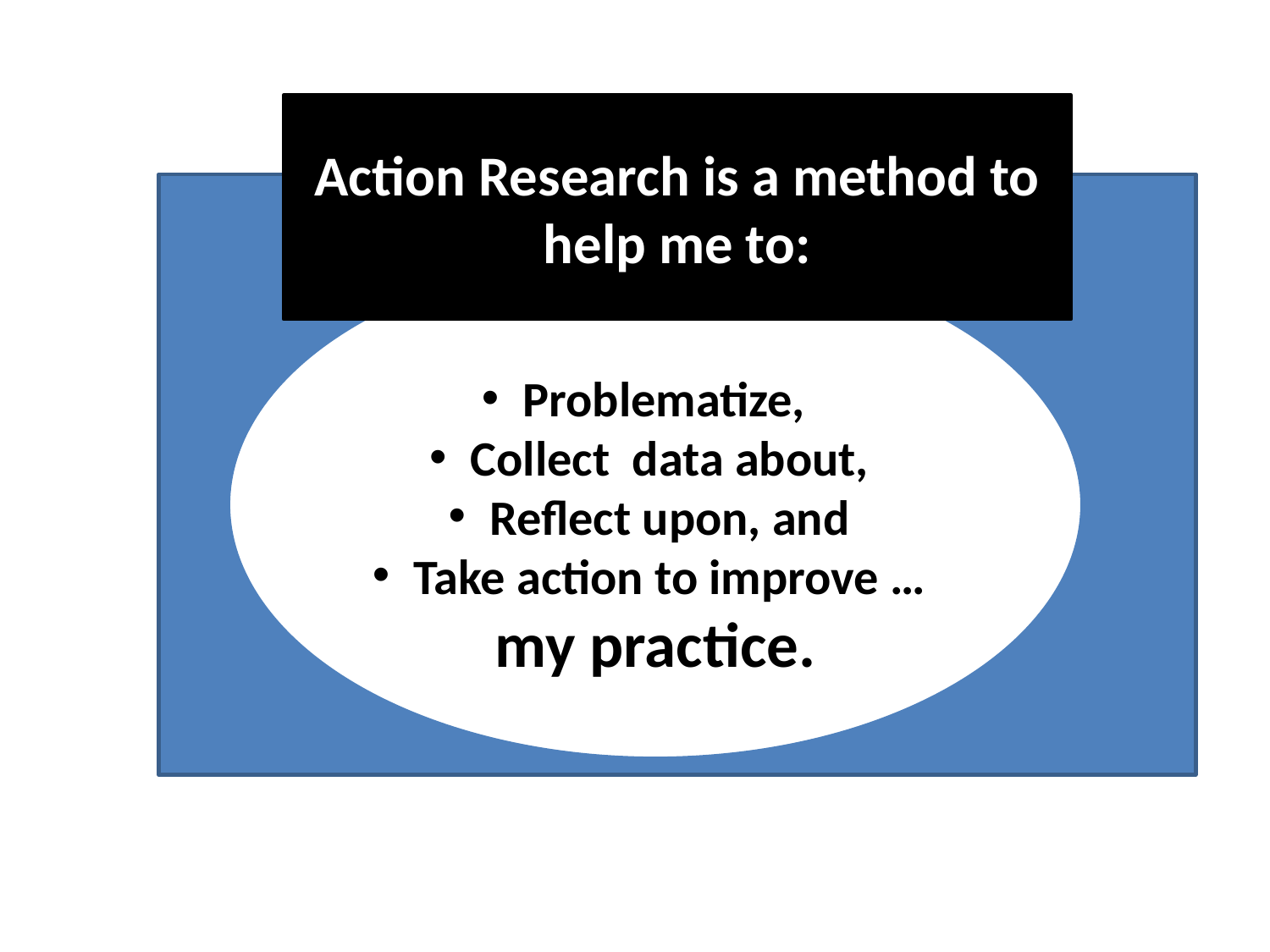

Action Research is a method to help me to:

 Problematize,
 Collect  data about,
 Reflect upon, and
 Take action to improve … my practice.